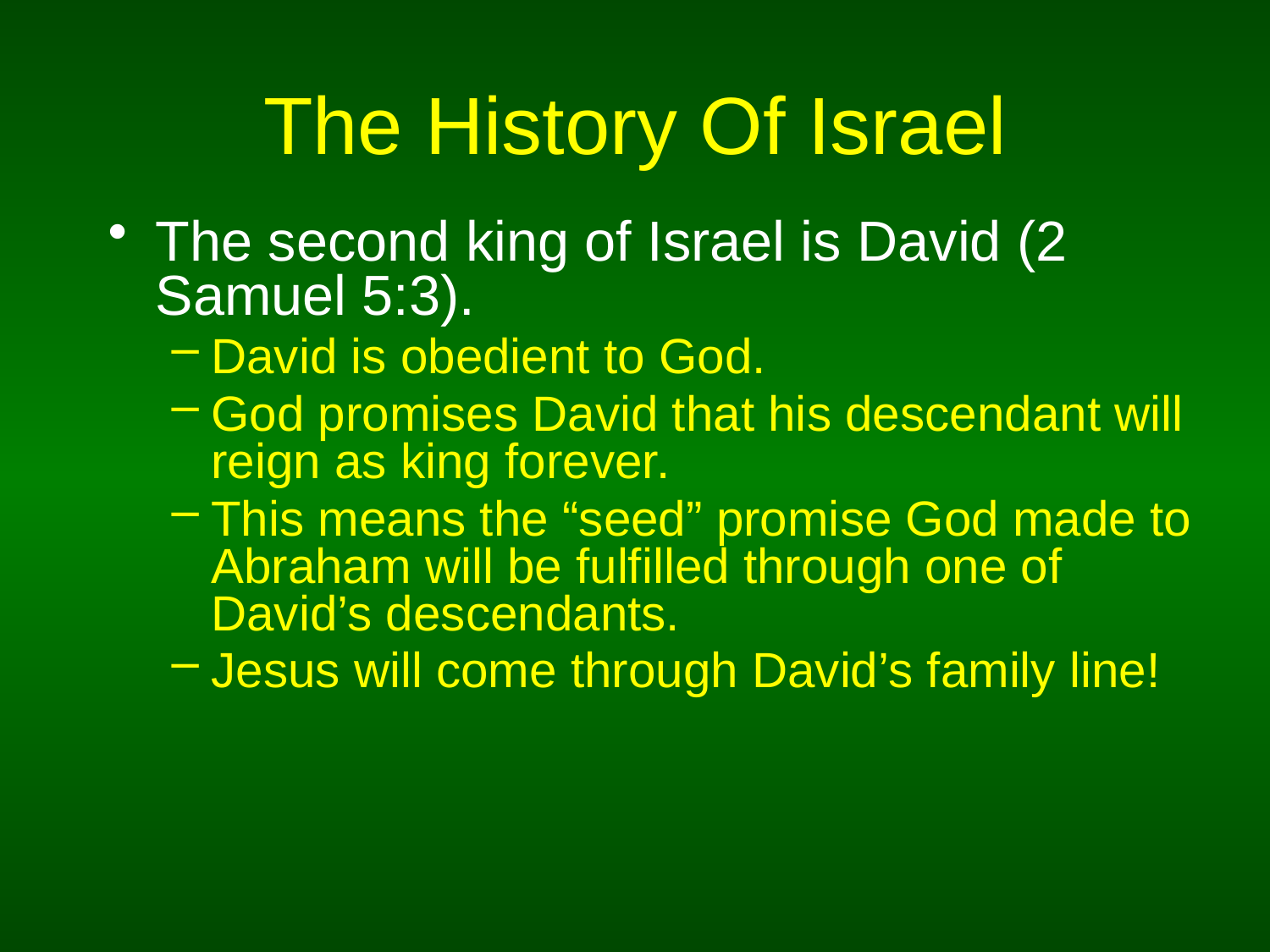

# The History Of Israel
The second king of Israel is David (2 Samuel 5:3).
David is obedient to God.
God promises David that his descendant will reign as king forever.
This means the “seed” promise God made to Abraham will be fulfilled through one of David’s descendants.
Jesus will come through David’s family line!